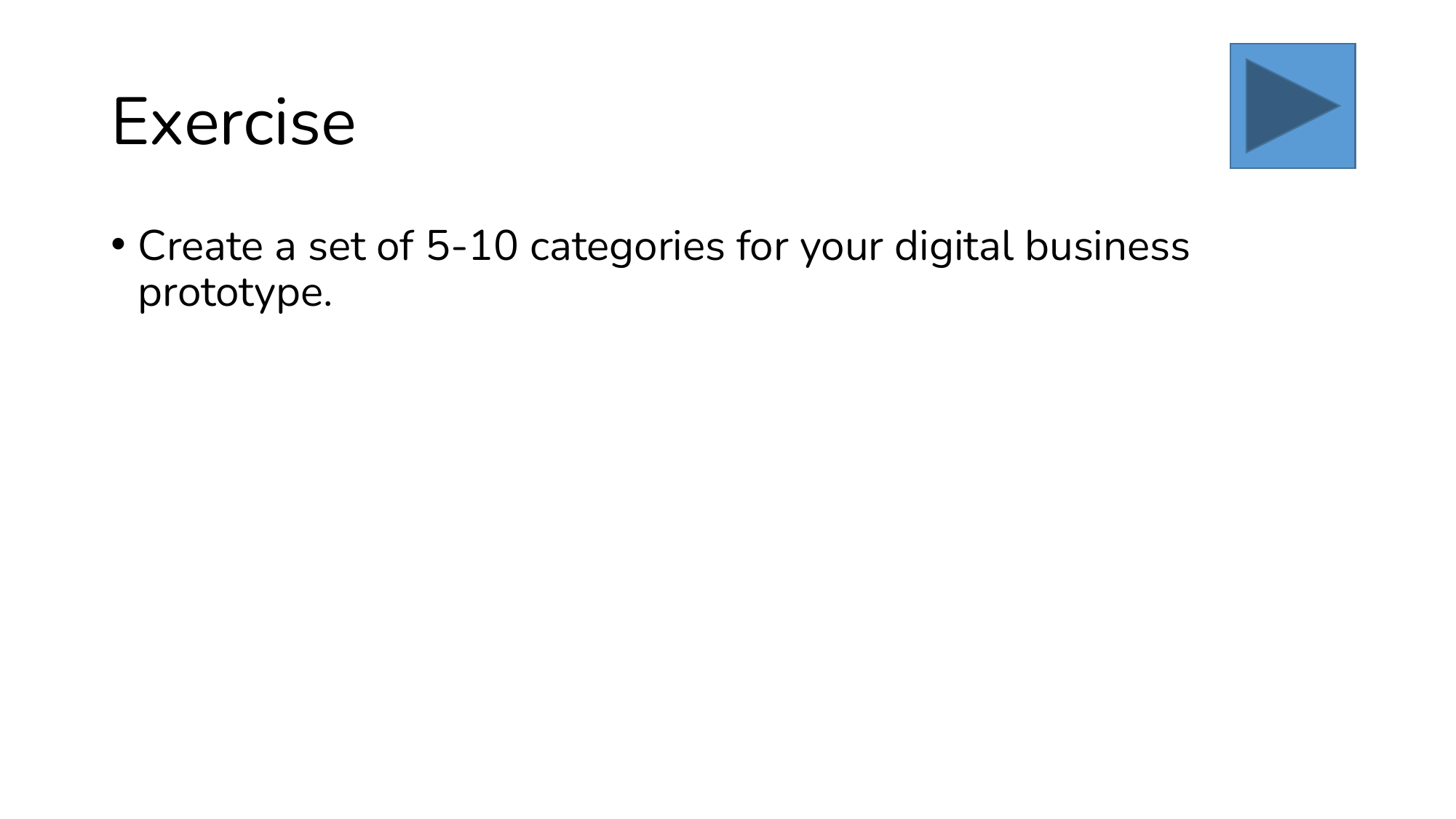

# Exercise

Create a set of 5-10 categories for your digital business prototype.